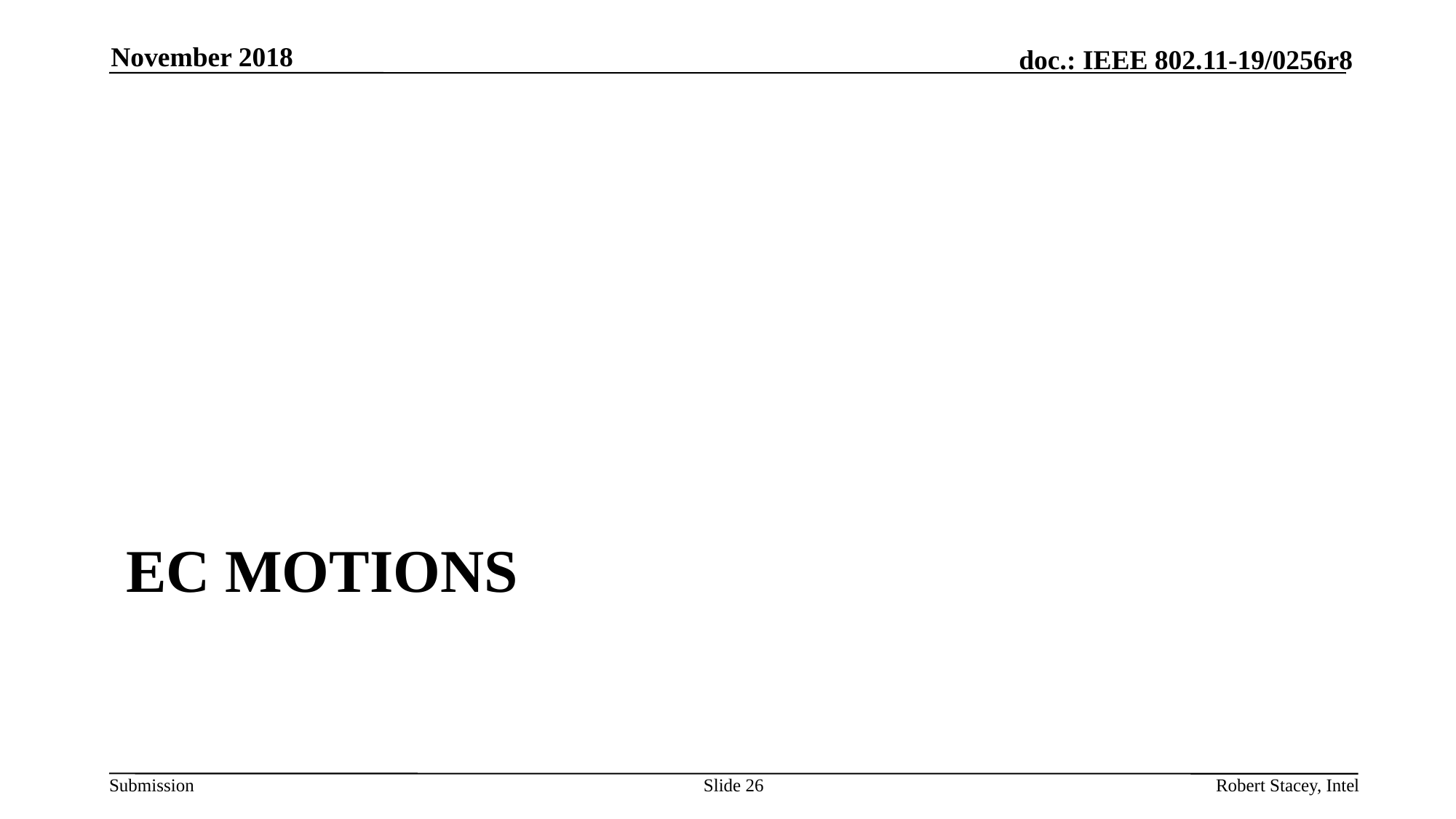

November 2018

# EC Motions
Slide 26
Robert Stacey, Intel